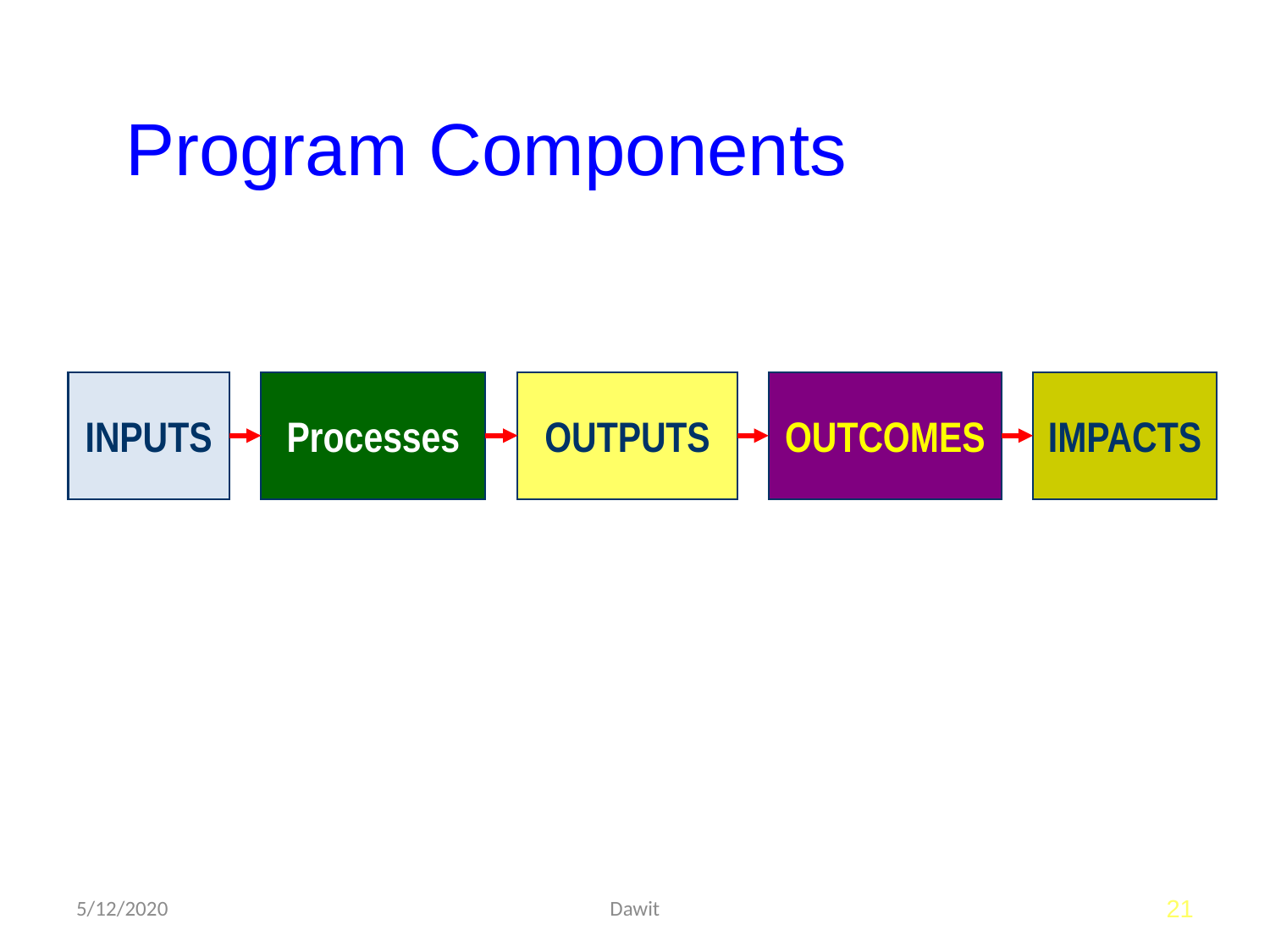

# Program Components
INPUTS
Processes
OUTPUTS
OUTCOMES
IMPACTS
5/12/2020
Dawit
21